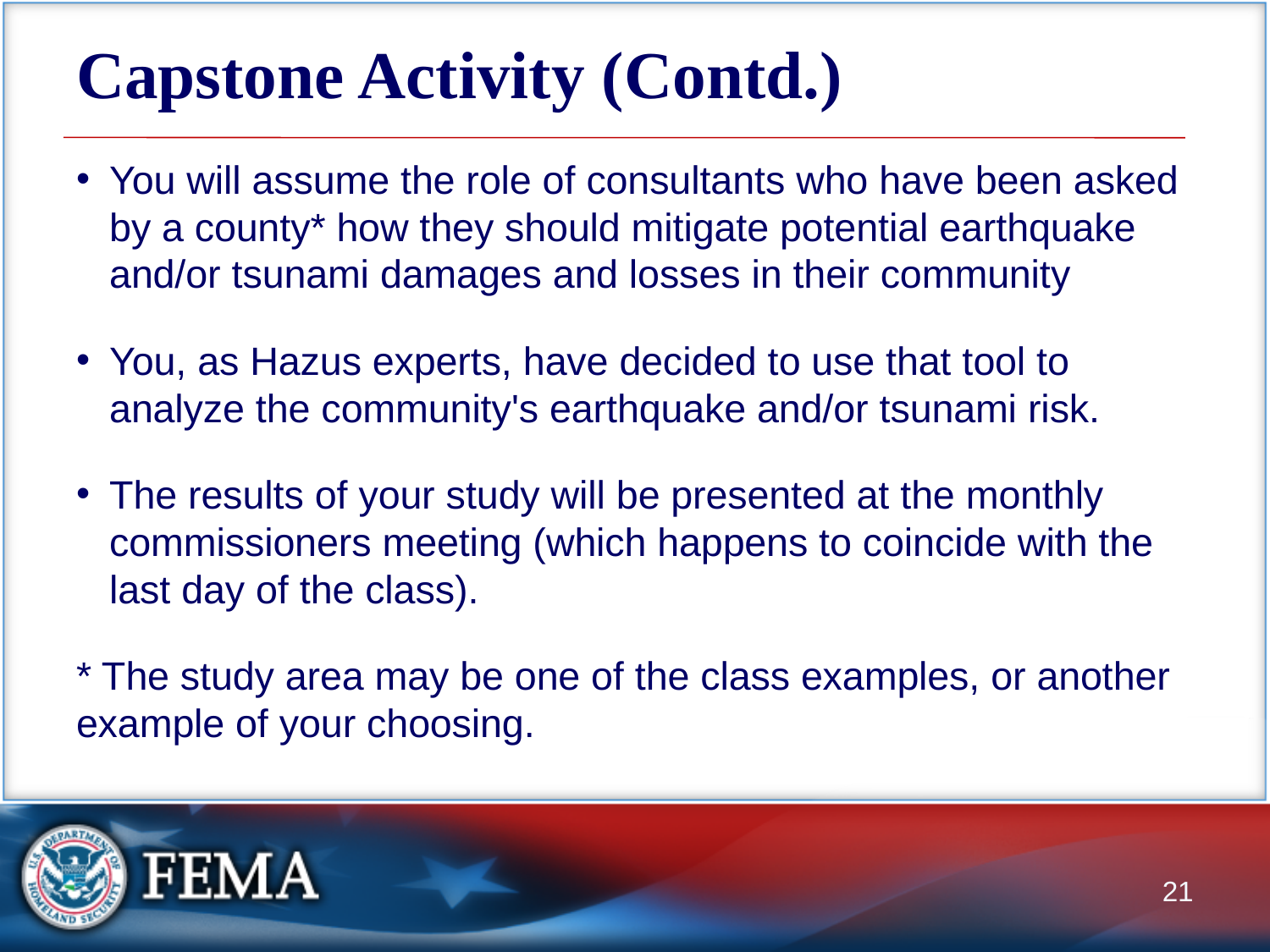

# Capstone Activity (Contd.)
You will assume the role of consultants who have been asked by a county* how they should mitigate potential earthquake and/or tsunami damages and losses in their community
You, as Hazus experts, have decided to use that tool to analyze the community's earthquake and/or tsunami risk.
The results of your study will be presented at the monthly commissioners meeting (which happens to coincide with the last day of the class).
* The study area may be one of the class examples, or another example of your choosing.
21